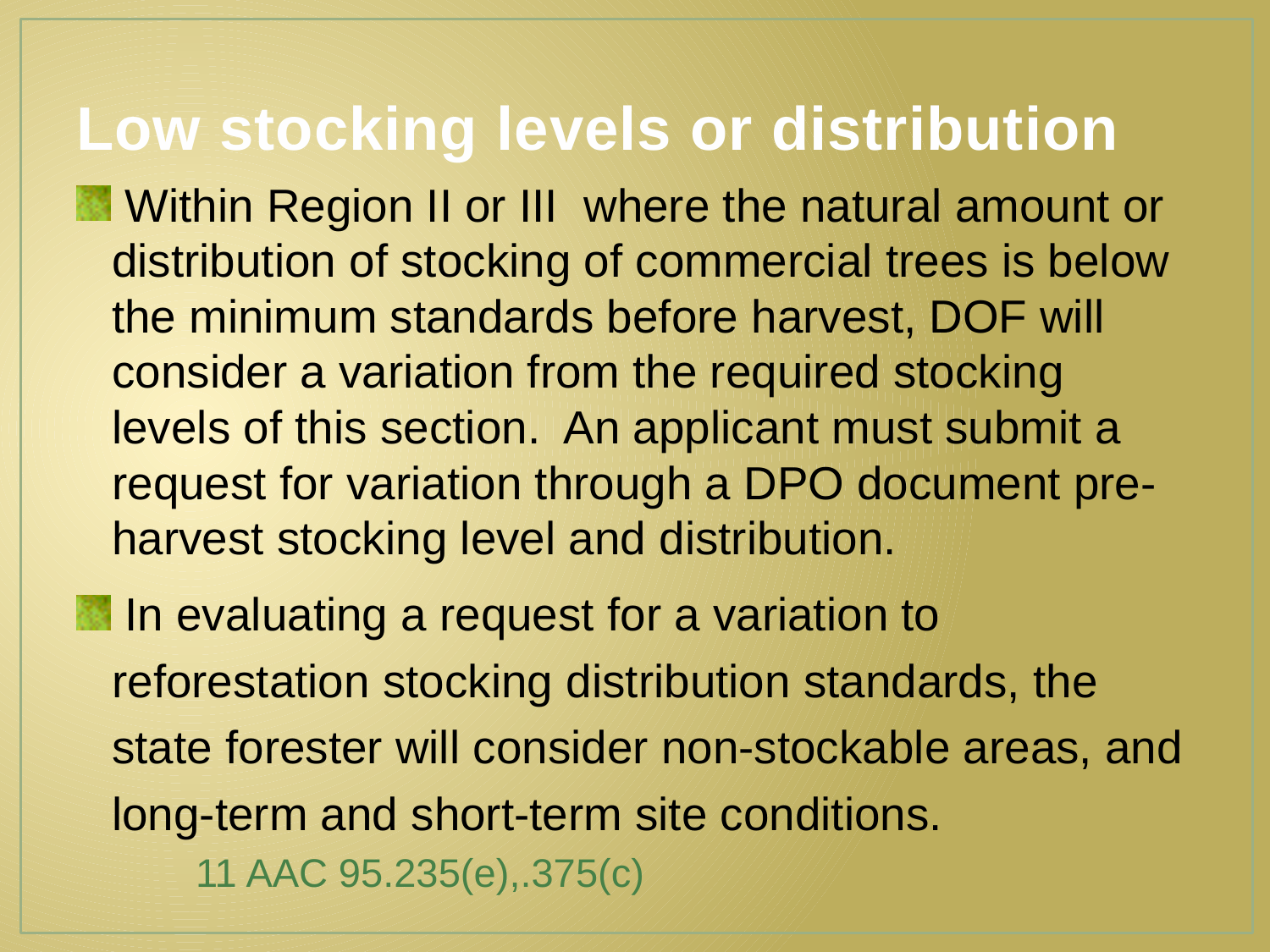

# Low stocking levels or distribution
 Within Region II or III  where the natural amount or distribution of stocking of commercial trees is below the minimum standards before harvest, DOF will consider a variation from the required stocking levels of this section.  An applicant must submit a request for variation through a DPO document pre-harvest stocking level and distribution.
 In evaluating a request for a variation to reforestation stocking distribution standards, the state forester will consider non-stockable areas, and long-term and short-term site conditions.
					11 AAC 95.235(e),.375(c)